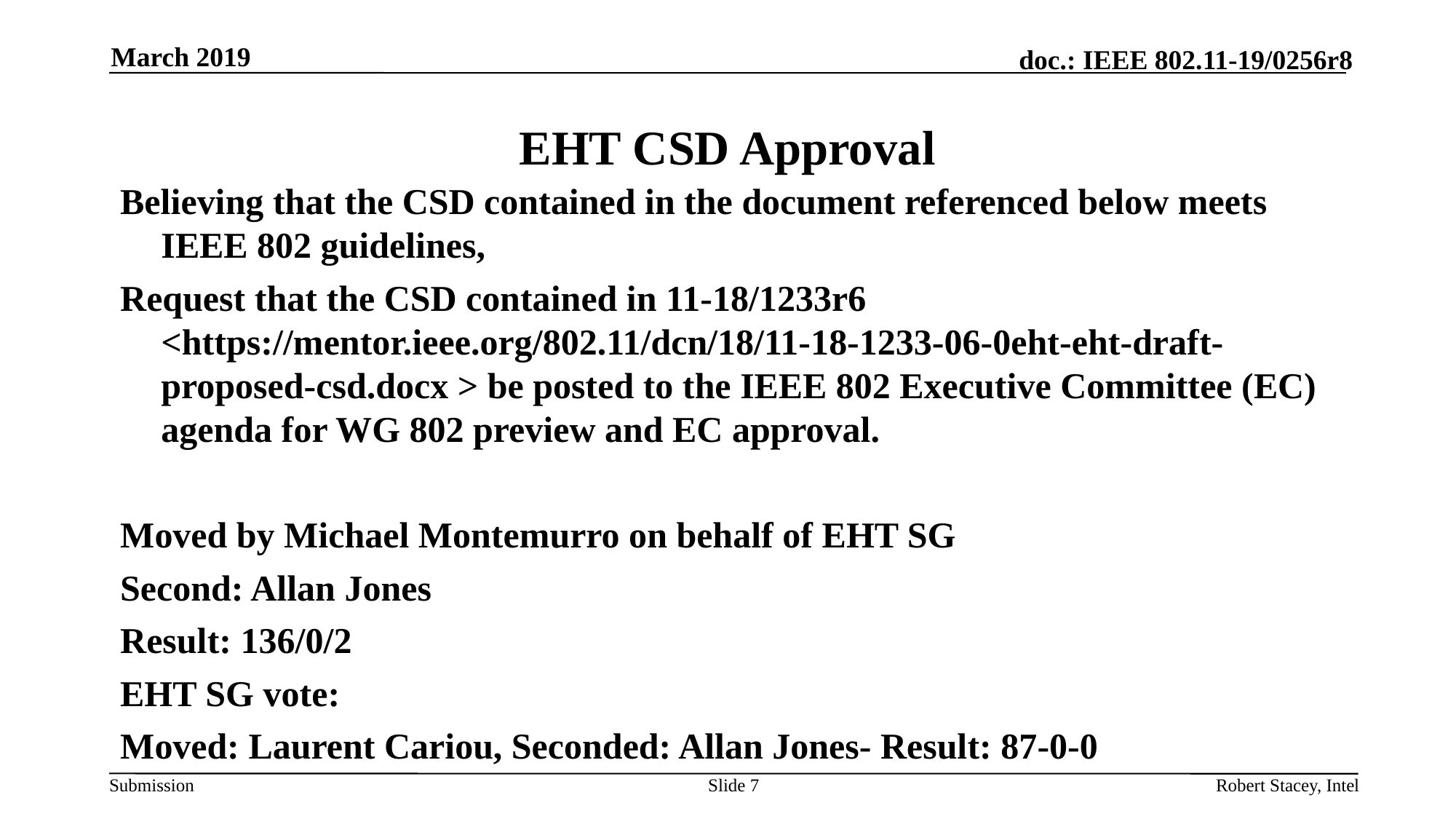

March 2019
# EHT CSD Approval
Believing that the CSD contained in the document referenced below meets IEEE 802 guidelines,
Request that the CSD contained in 11-18/1233r6 <https://mentor.ieee.org/802.11/dcn/18/11-18-1233-06-0eht-eht-draft-proposed-csd.docx > be posted to the IEEE 802 Executive Committee (EC) agenda for WG 802 preview and EC approval.

Moved by Michael Montemurro on behalf of EHT SG
Second: Allan Jones
Result: 136/0/2
EHT SG vote:
Moved: Laurent Cariou, Seconded: Allan Jones- Result: 87-0-0

Slide 7
Robert Stacey, Intel